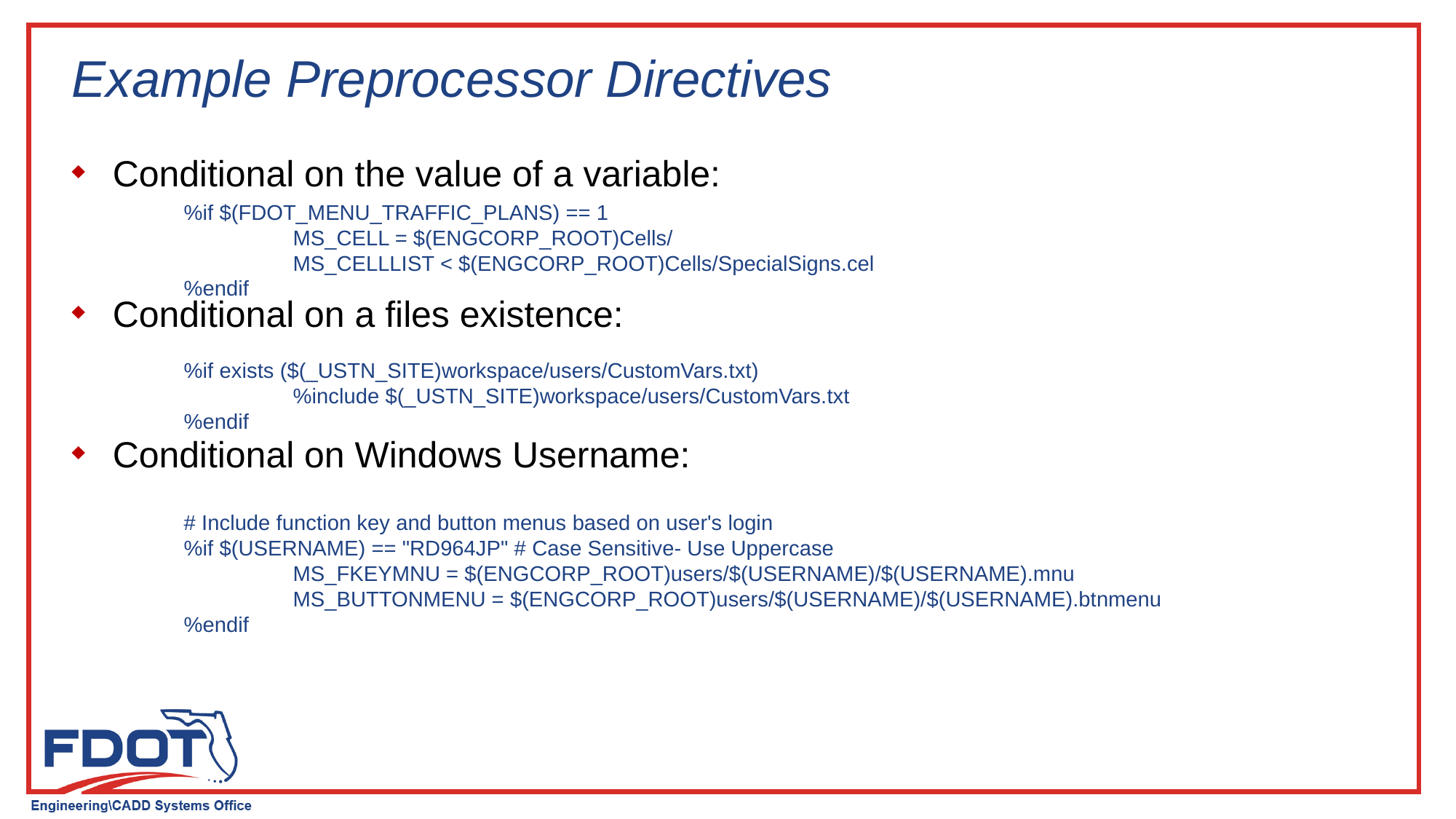

# Example Preprocessor Directives
Conditional on the value of a variable:

Conditional on a files existence:

Conditional on Windows Username:

%if $(FDOT_MENU_TRAFFIC_PLANS) == 1
   	MS_CELL = $(ENGCORP_ROOT)Cells/
	MS_CELLLIST < $(ENGCORP_ROOT)Cells/SpecialSigns.cel
%endif
%if exists ($(_USTN_SITE)workspace/users/CustomVars.txt)
	%include $(_USTN_SITE)workspace/users/CustomVars.txt
%endif
# Include function key and button menus based on user's login
%if $(USERNAME) == "RD964JP" # Case Sensitive- Use Uppercase
	MS_FKEYMNU = $(ENGCORP_ROOT)users/$(USERNAME)/$(USERNAME).mnu
	MS_BUTTONMENU = $(ENGCORP_ROOT)users/$(USERNAME)/$(USERNAME).btnmenu
%endif